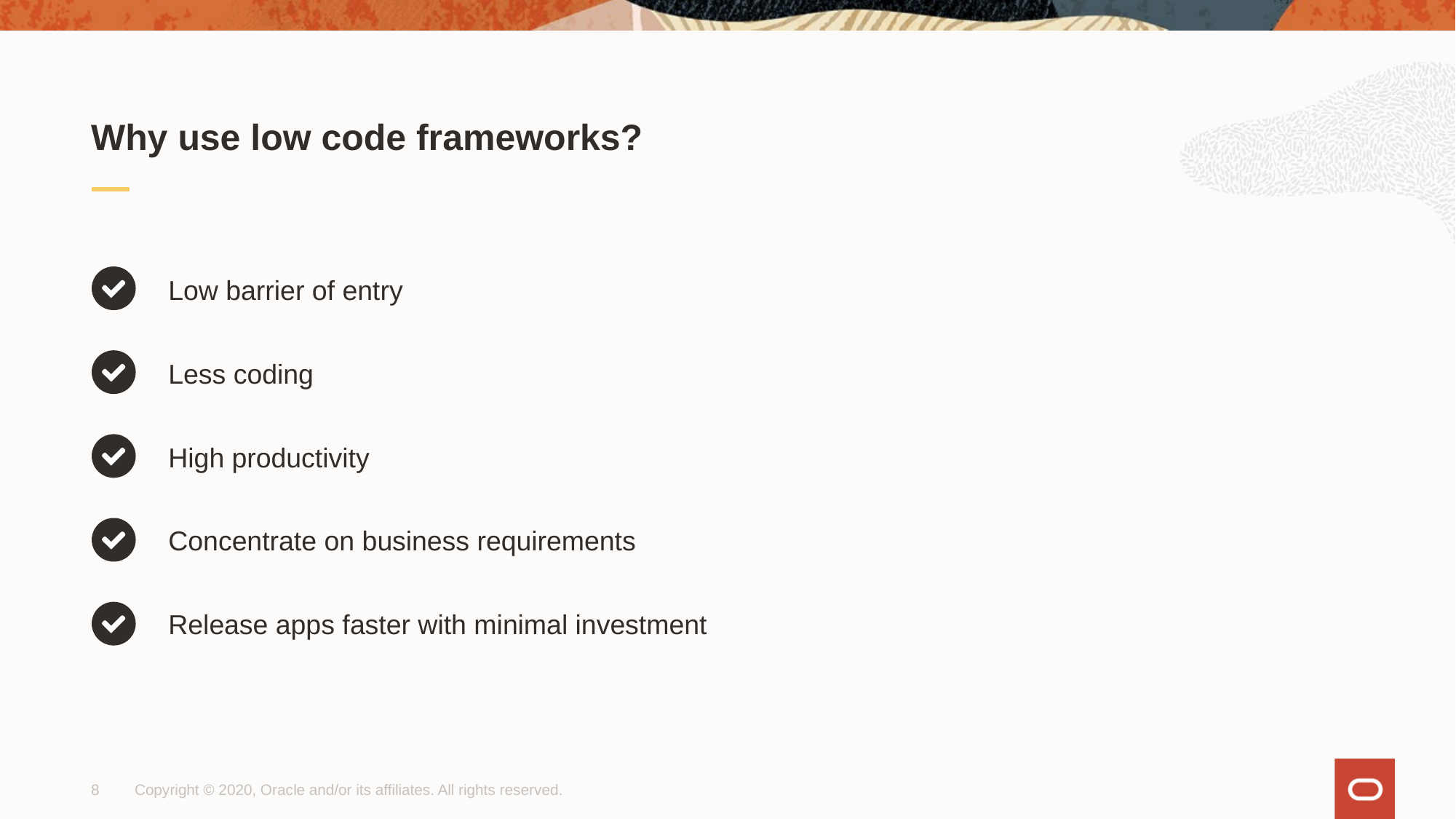

Why use low code frameworks?
Low barrier of entry

Less coding

High productivity

Concentrate on business requirements

Release apps faster with minimal investment

8
Copyright © 2020, Oracle and/or its affiliates. All rights reserved.